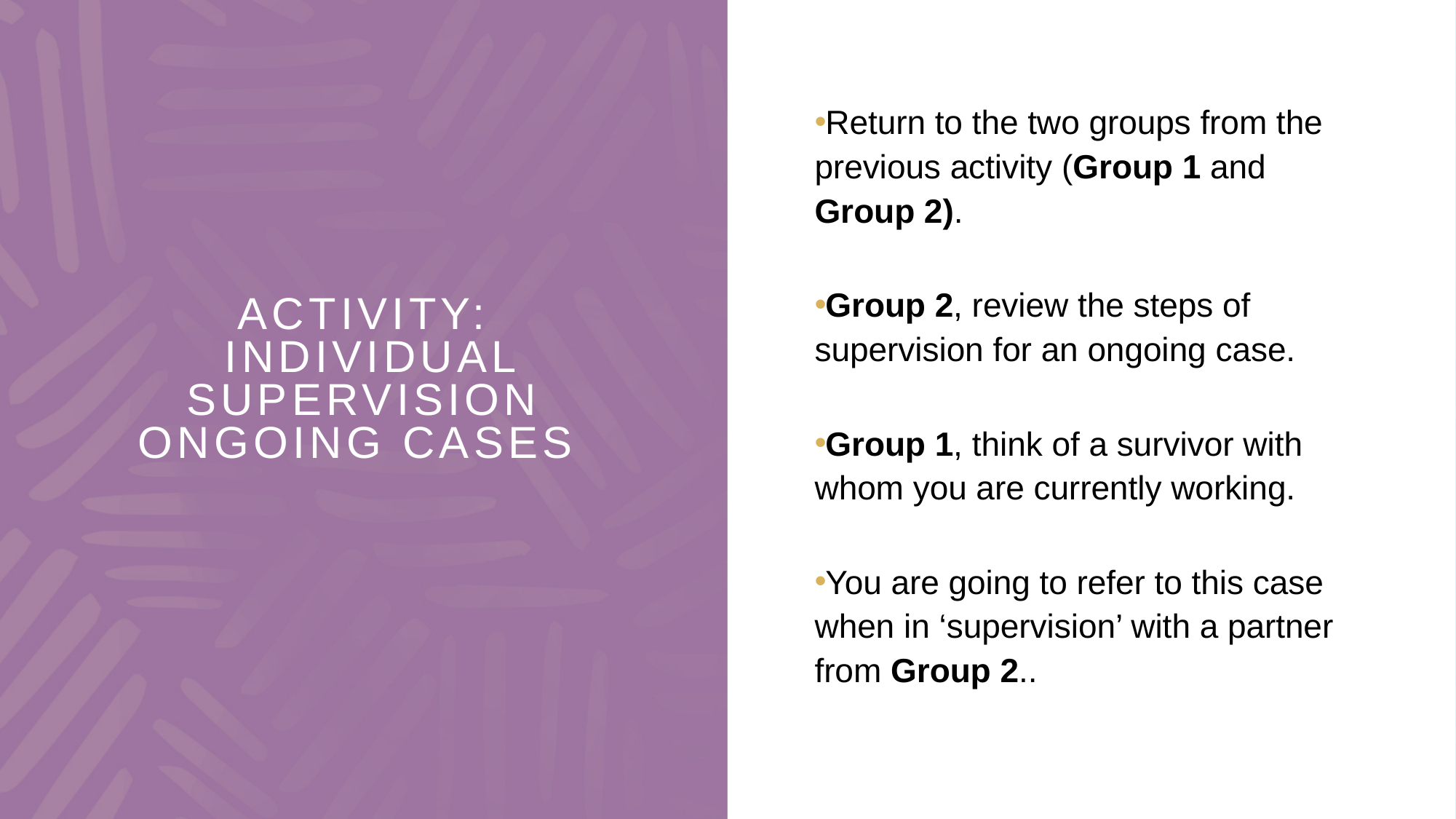

Return to the two groups from the previous activity (Group 1 and Group 2).
Group 2, review the steps of supervision for an ongoing case.
Group 1, think of a survivor with whom you are currently working.
You are going to refer to this case when in ‘supervision’ with a partner from Group 2..
# Activity: Individual supervision ongoing cases